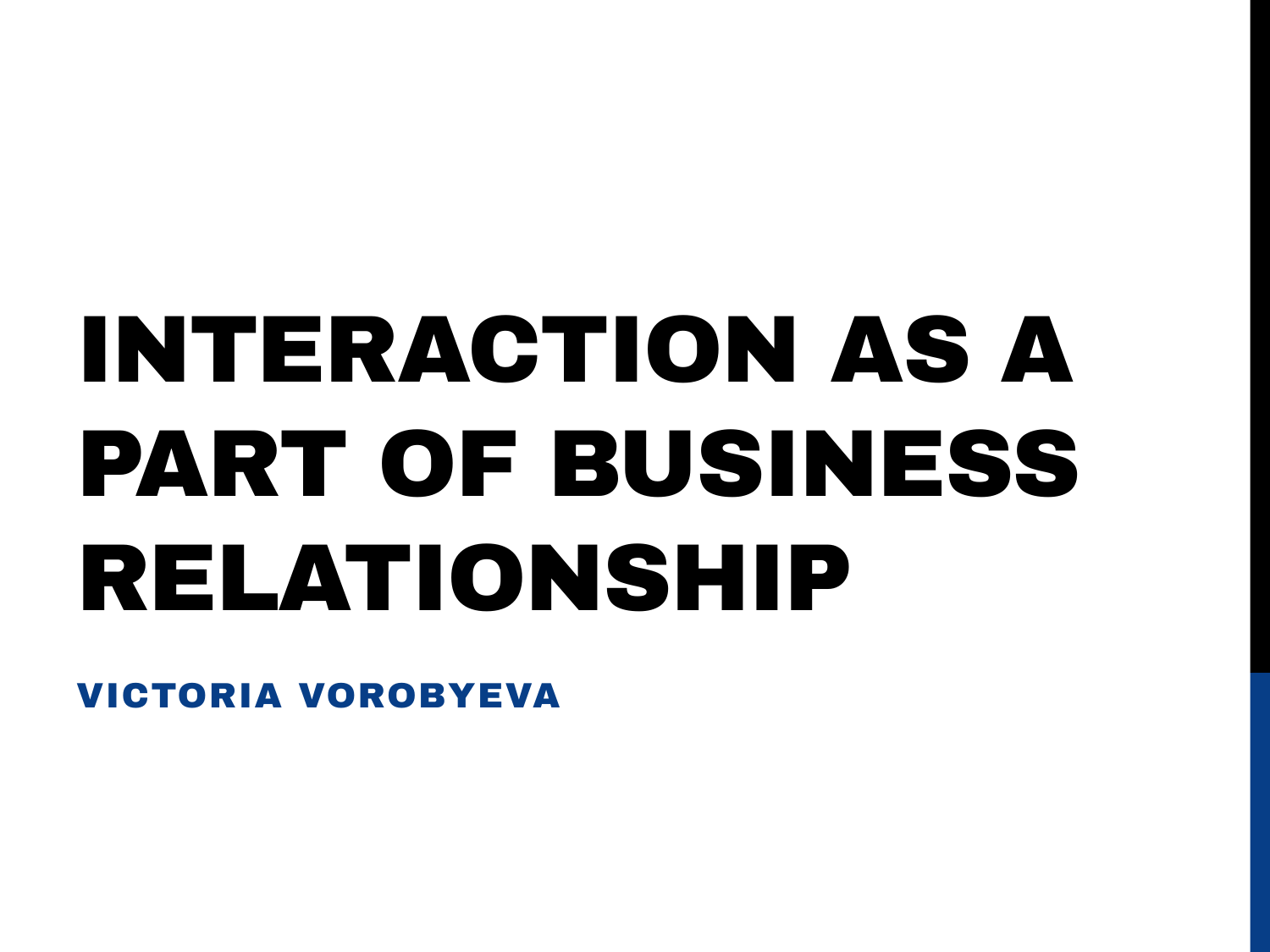

# Interaction as a part of business relationship
Victoria vorobyeva